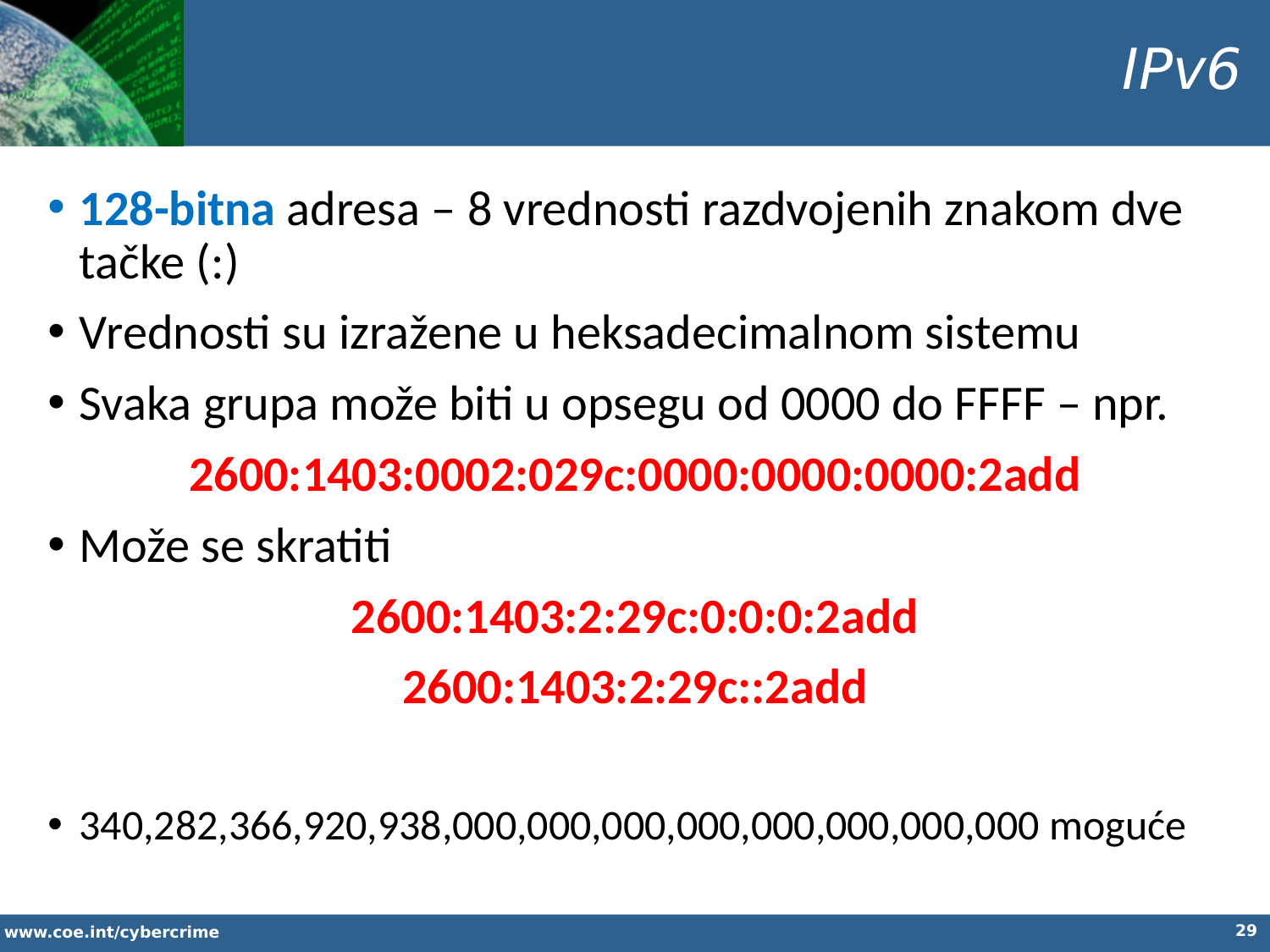

IPv6
128-bitna adresa – 8 vrednosti razdvojenih znakom dve tačke (:)
Vrednosti su izražene u heksadecimalnom sistemu
Svaka grupa može biti u opsegu od 0000 do FFFF – npr.
2600:1403:0002:029c:0000:0000:0000:2add
Može se skratiti
2600:1403:2:29c:0:0:0:2add
2600:1403:2:29c::2add

340,282,366,920,938,000,000,000,000,000,000,000,000 moguće